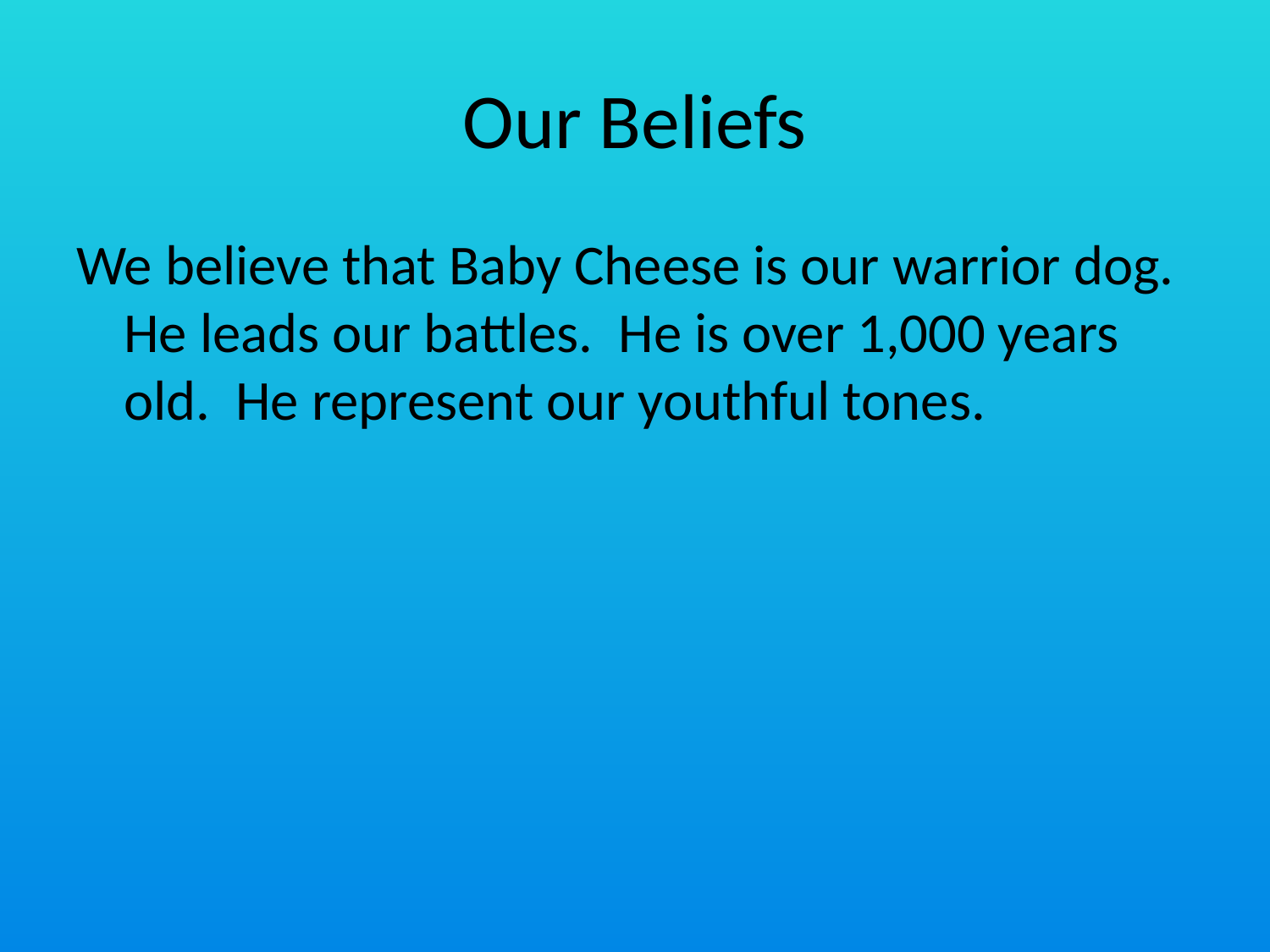

# Our Beliefs
We believe that Baby Cheese is our warrior dog.  He leads our battles.  He is over 1,000 years old.  He represent our youthful tones.